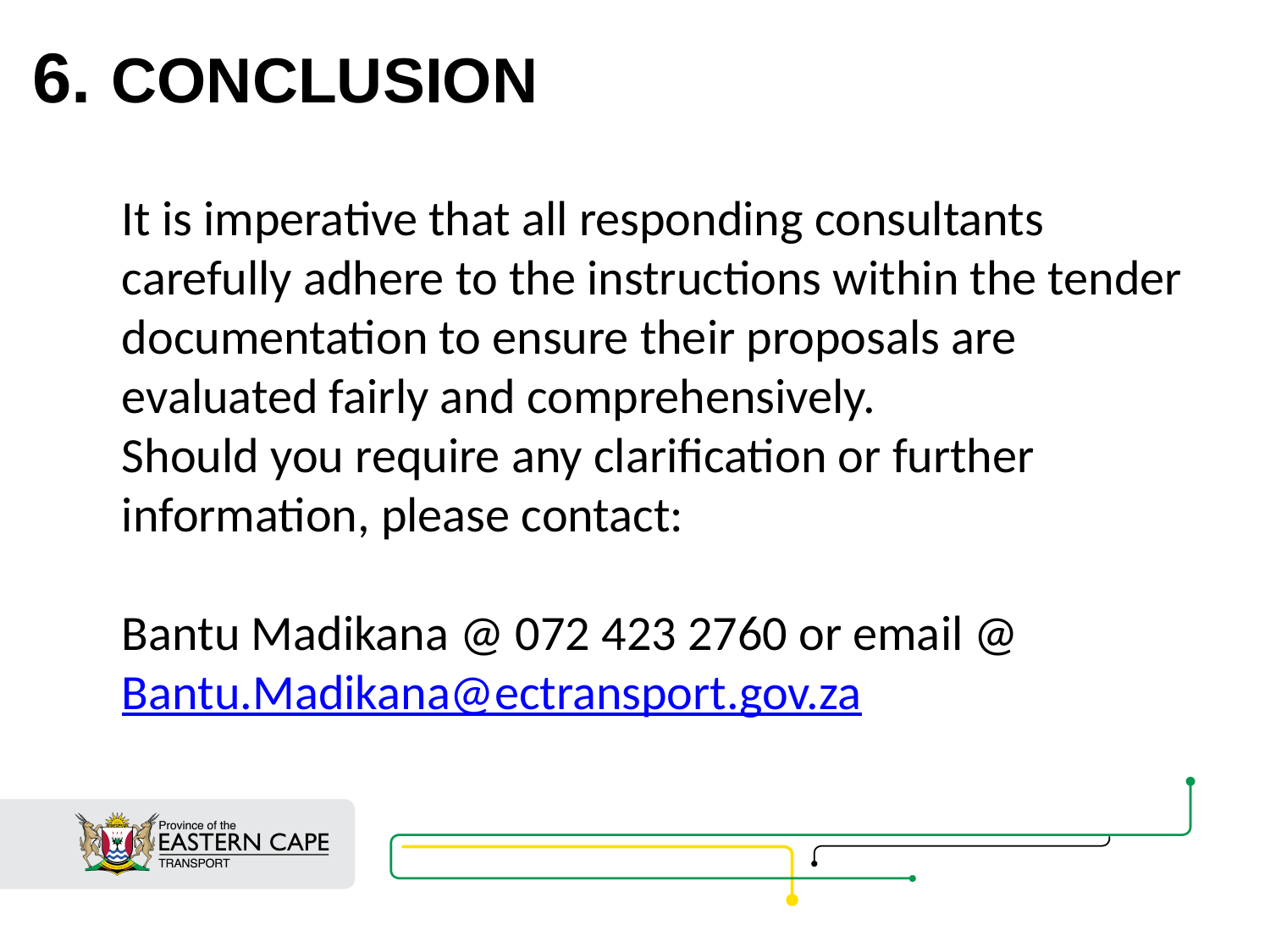

6. Conclusion

It is imperative that all responding consultants carefully adhere to the instructions within the tender documentation to ensure their proposals are evaluated fairly and comprehensively.
Should you require any clarification or further information, please contact:

Bantu Madikana @ 072 423 2760 or email @ Bantu.Madikana@ectransport.gov.za